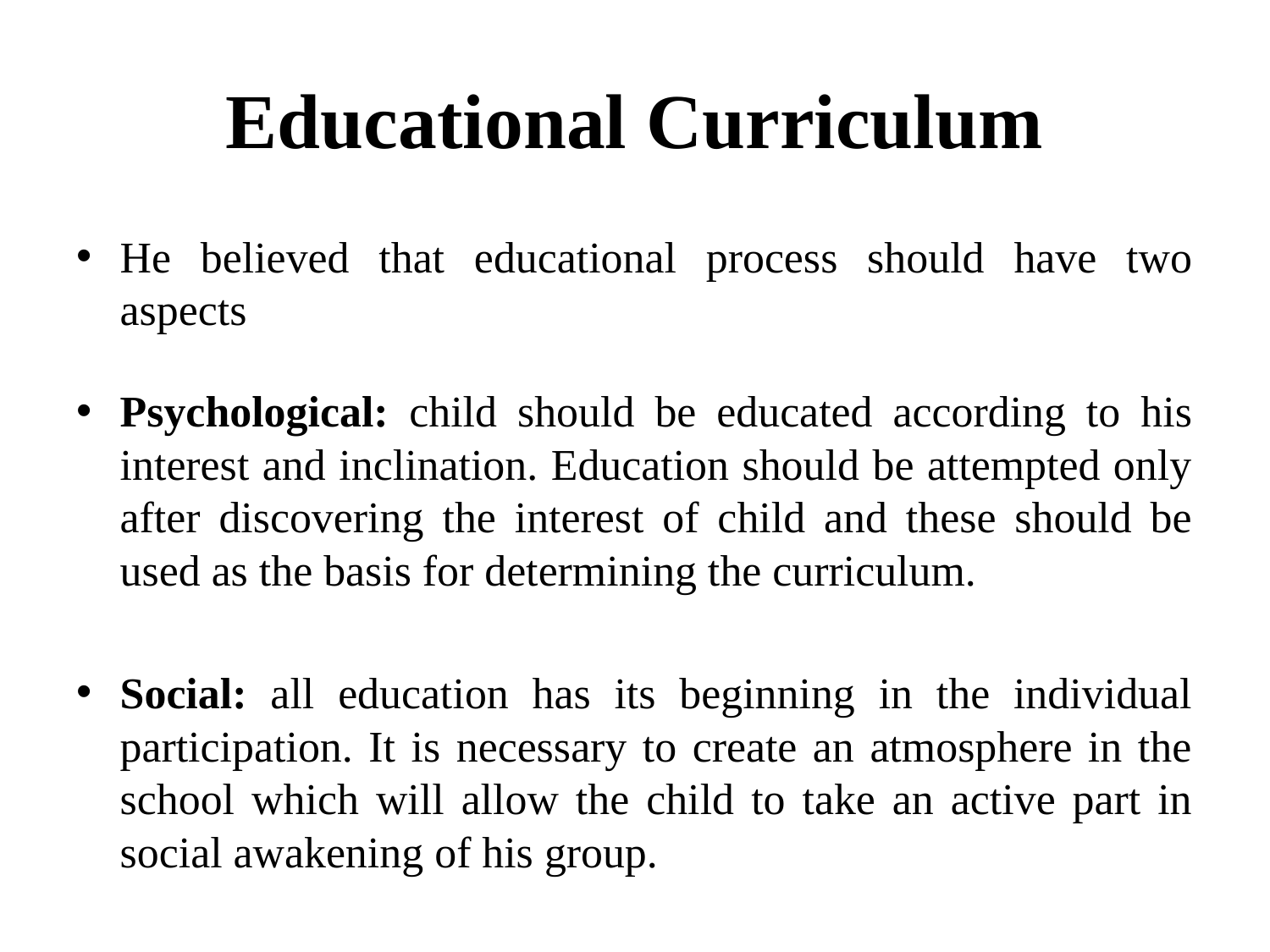

# Educational Curriculum
He believed that educational process should have two aspects

Psychological: child should be educated according to his interest and inclination. Education should be attempted only after discovering the interest of child and these should be used as the basis for determining the curriculum.

Social: all education has its beginning in the individual participation. It is necessary to create an atmosphere in the school which will allow the child to take an active part in social awakening of his group.